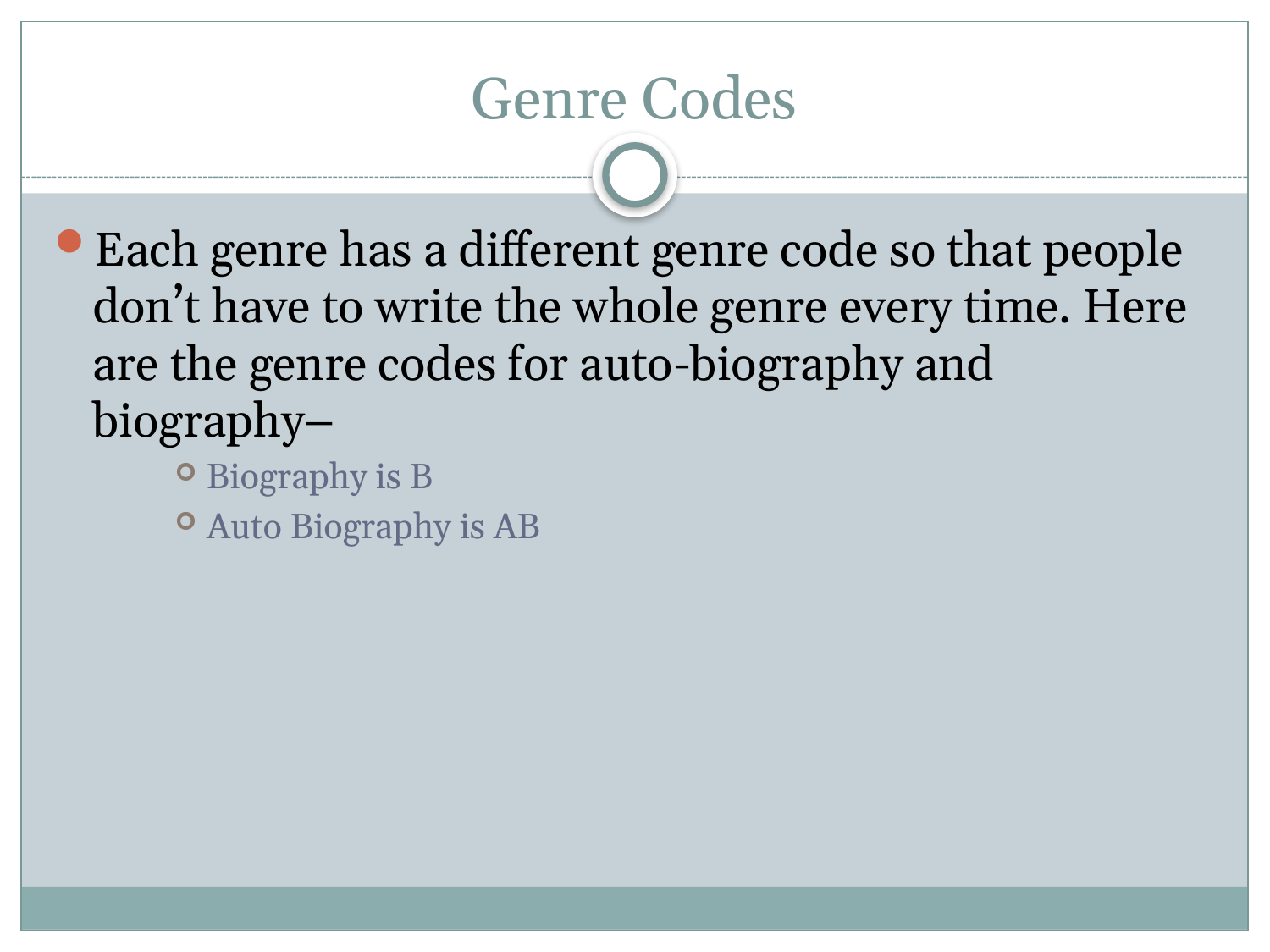

# Genre Codes
Each genre has a different genre code so that people don’t have to write the whole genre every time. Here are the genre codes for auto-biography and biography–
Biography is B
Auto Biography is AB